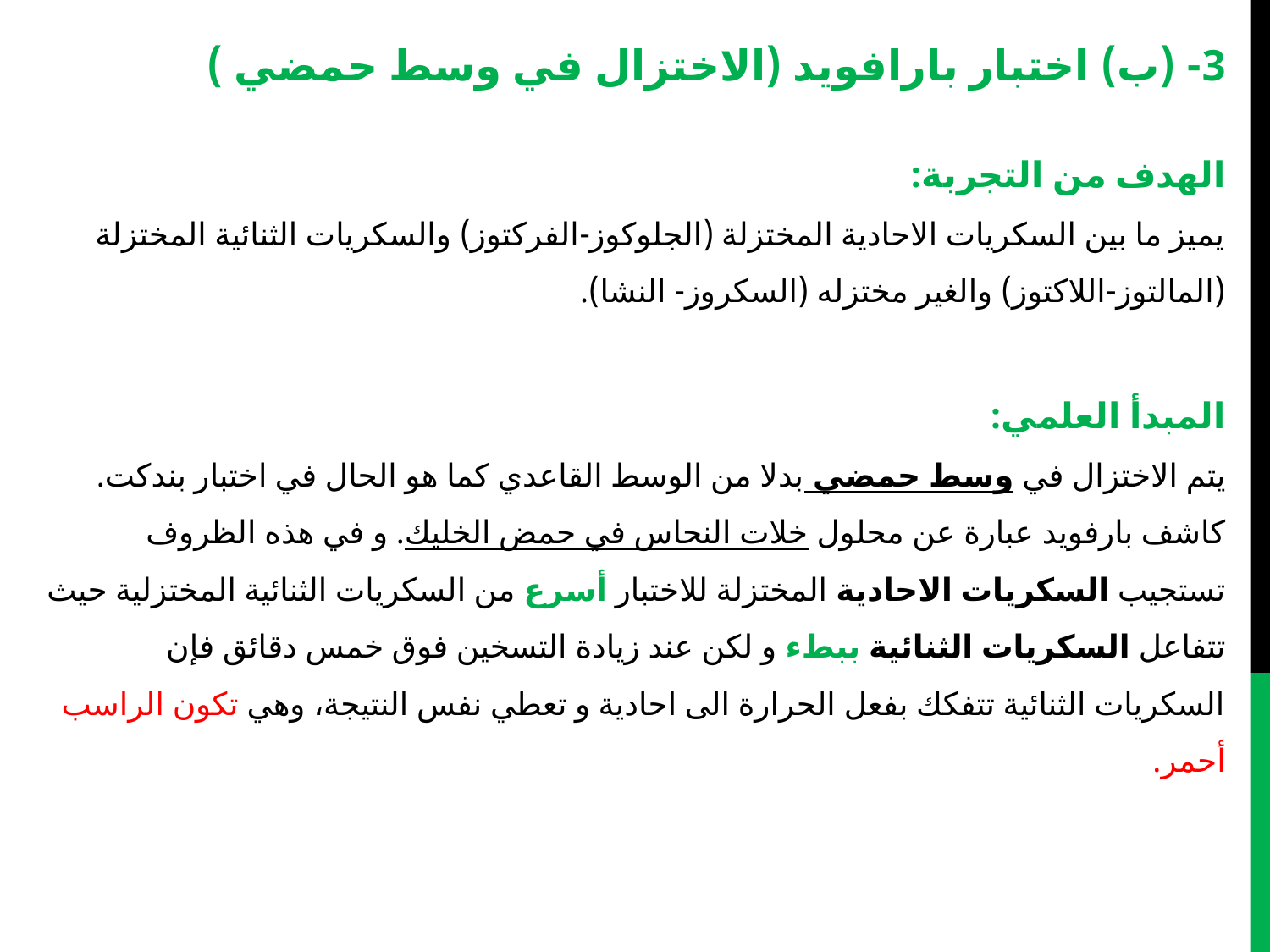

3- (ب) اختبار بارافويد (الاختزال في وسط حمضي )

الهدف من التجربة:
يميز ما بين السكريات الاحادية المختزلة (الجلوكوز-الفركتوز) والسكريات الثنائية المختزلة (المالتوز-اللاكتوز) والغير مختزله (السكروز- النشا).

المبدأ العلمي:
يتم الاختزال في وسط حمضي بدلا من الوسط القاعدي كما هو الحال في اختبار بندكت.
كاشف بارفويد عبارة عن محلول خلات النحاس في حمض الخليك. و في هذه الظروف تستجيب السكريات الاحادية المختزلة للاختبار أسرع من السكريات الثنائية المختزلية حيث تتفاعل السكريات الثنائية ببطء و لكن عند زيادة التسخين فوق خمس دقائق فإن السكريات الثنائية تتفكك بفعل الحرارة الى احادية و تعطي نفس النتيجة، وهي تكون الراسب أحمر.